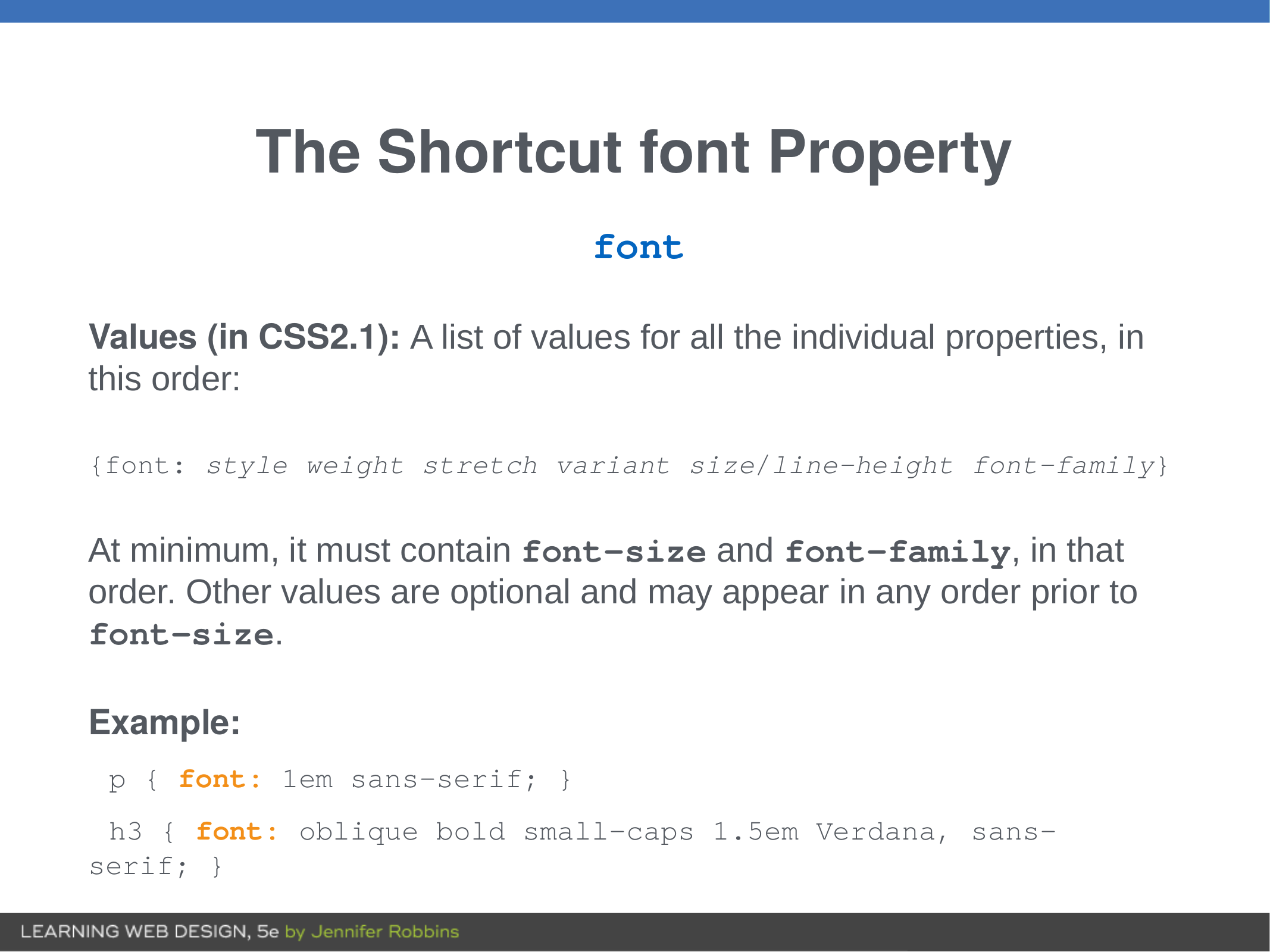

# The Shortcut font Property
font
Values (in CSS2.1): A list of values for all the individual properties, in this order:
{font: style weight stretch variant size/line-height font-family}
At minimum, it must contain font-size and font-family, in that order. Other values are optional and may appear in any order prior to font-size.
Example:
p { font: 1em sans-serif; }
h3 { font: oblique bold small-caps 1.5em Verdana, sans-serif; }